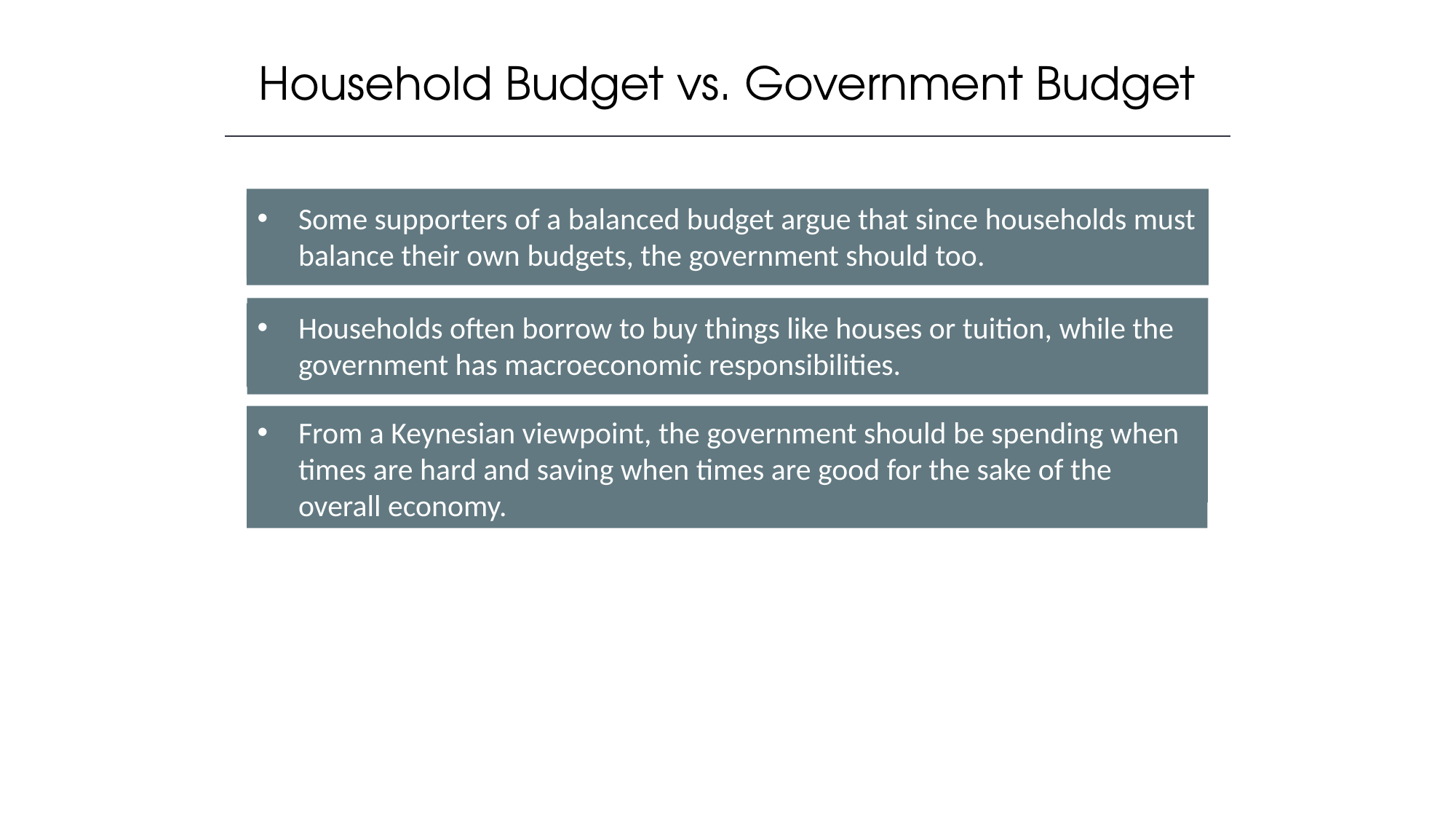

Household Budget vs. Government Budget

Some supporters of a balanced budget argue that since households must balance their own budgets, the government should too.

Households often borrow to buy things like houses or tuition, while the government has macroeconomic responsibilities.

From a Keynesian viewpoint, the government should be spending when times are hard and saving when times are good for the sake of the overall economy.